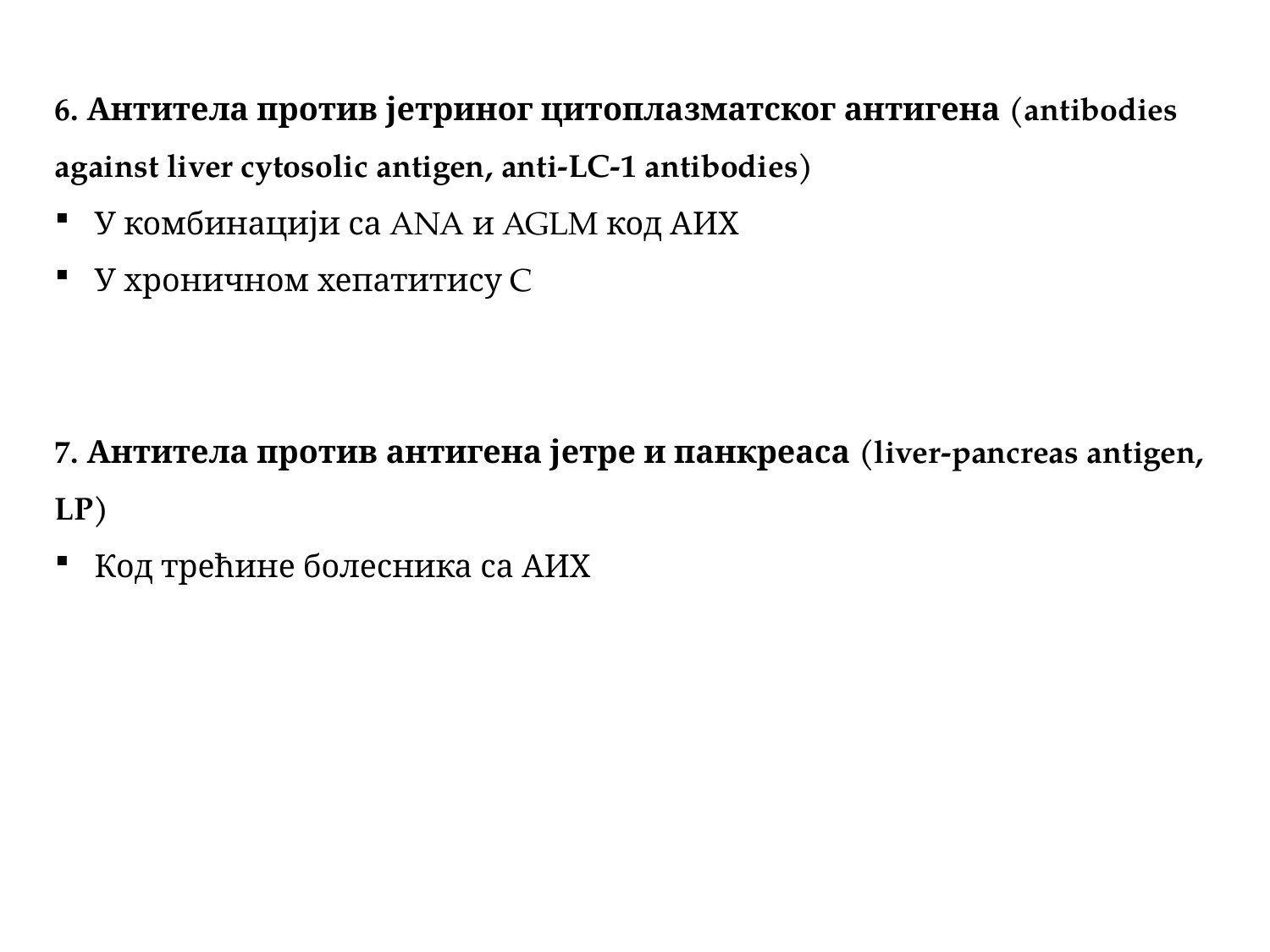

6. Антитела против јетриног цитоплазматског антигена (antibodies against liver cytosolic antigen, anti-LC-1 antibodies)
У комбинацији са ANA и AGLM код АИХ
У хроничном хепатитису C

7. Антитела против антигена јетре и панкреаса (liver-pancreas antigen, LP)
Код трећине болесника са АИХ